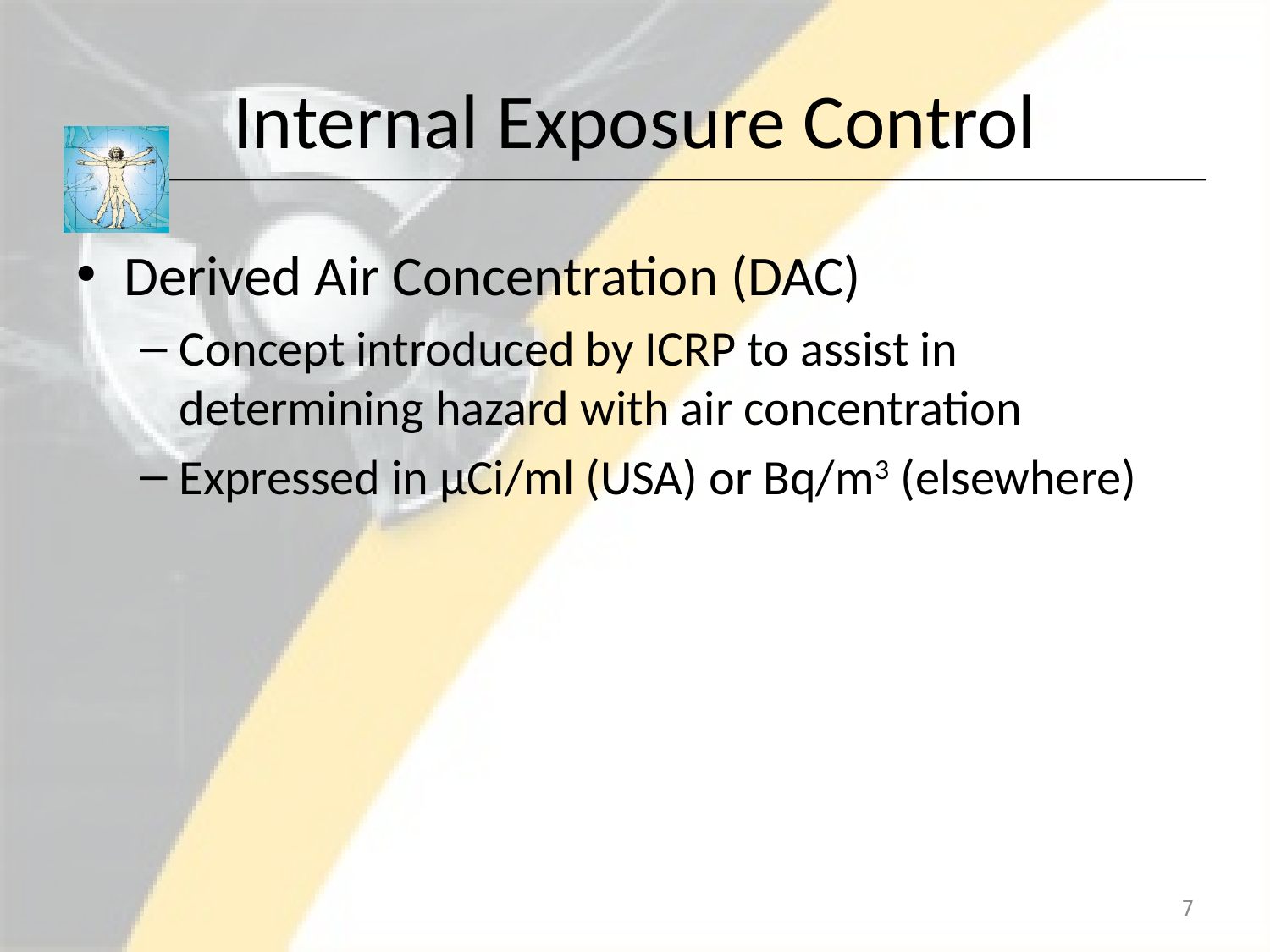

# Internal Exposure Control
Derived Air Concentration (DAC)
Concept introduced by ICRP to assist in determining hazard with air concentration
Expressed in μCi/ml (USA) or Bq/m3 (elsewhere)
7